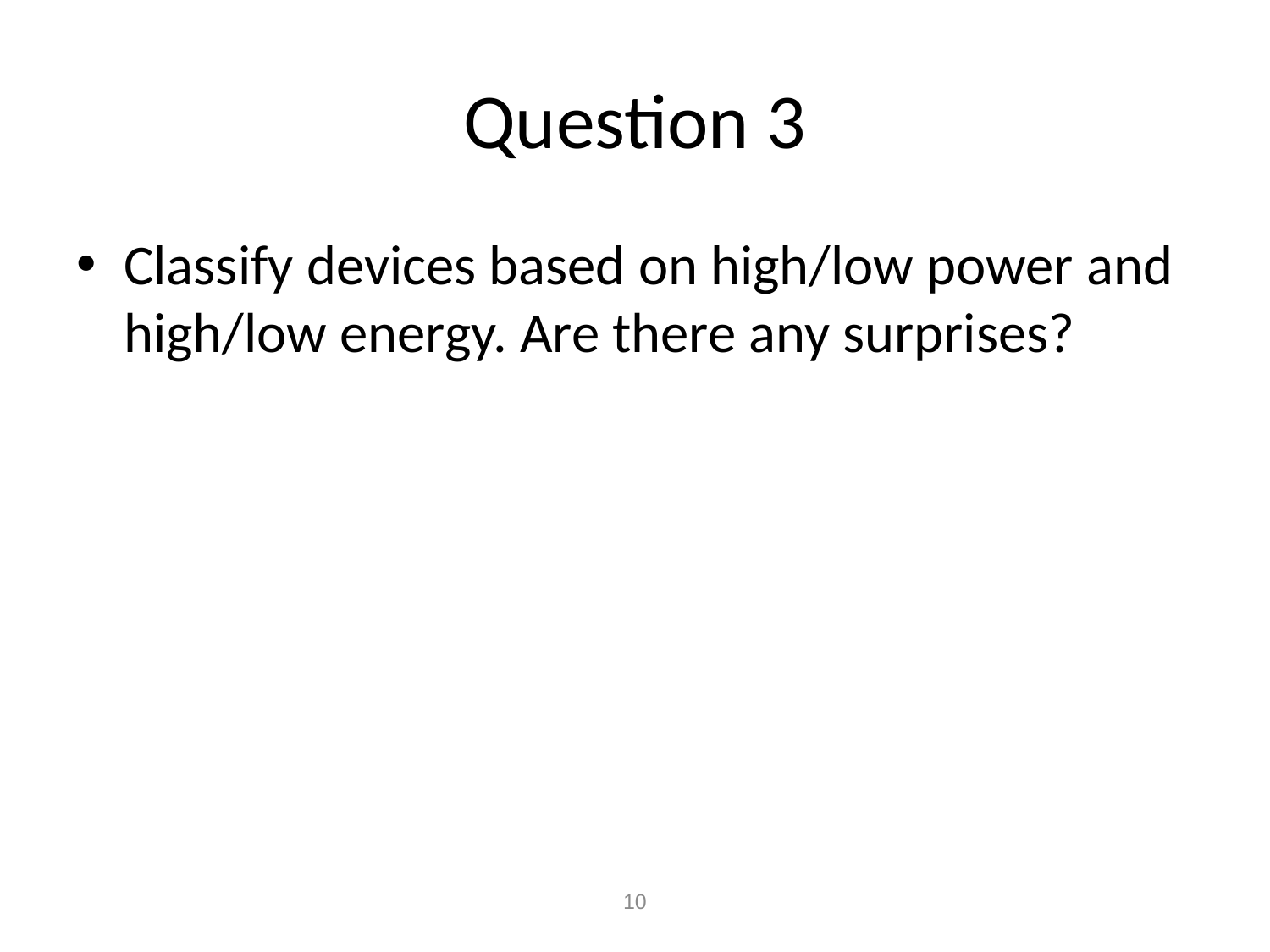

# Question 3
Classify devices based on high/low power and high/low energy. Are there any surprises?
10